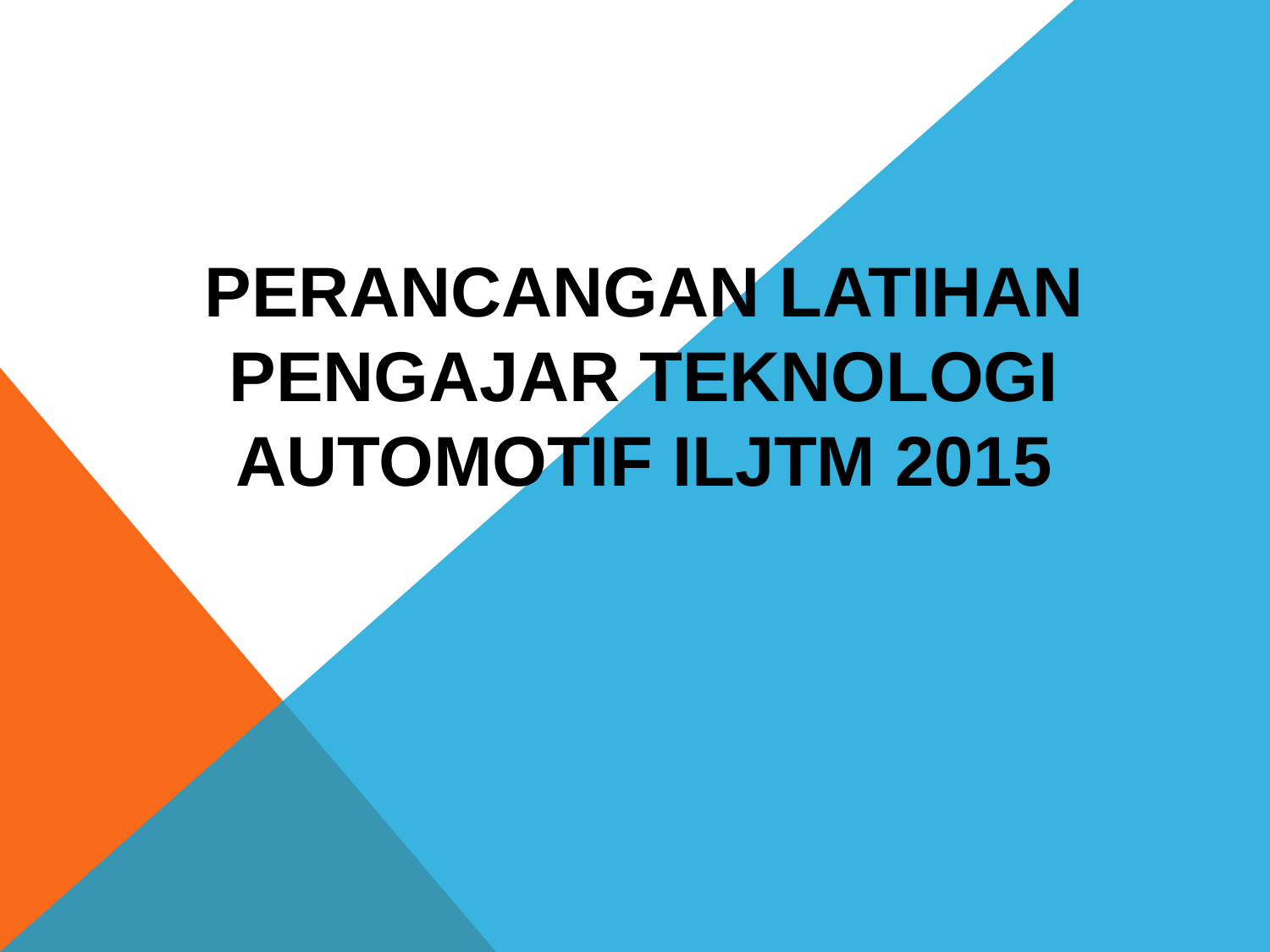

# PERANCANGAN LATIHAN PENGAJAR TEKNOLOGI AUTOMOTIF ILJTM 2015